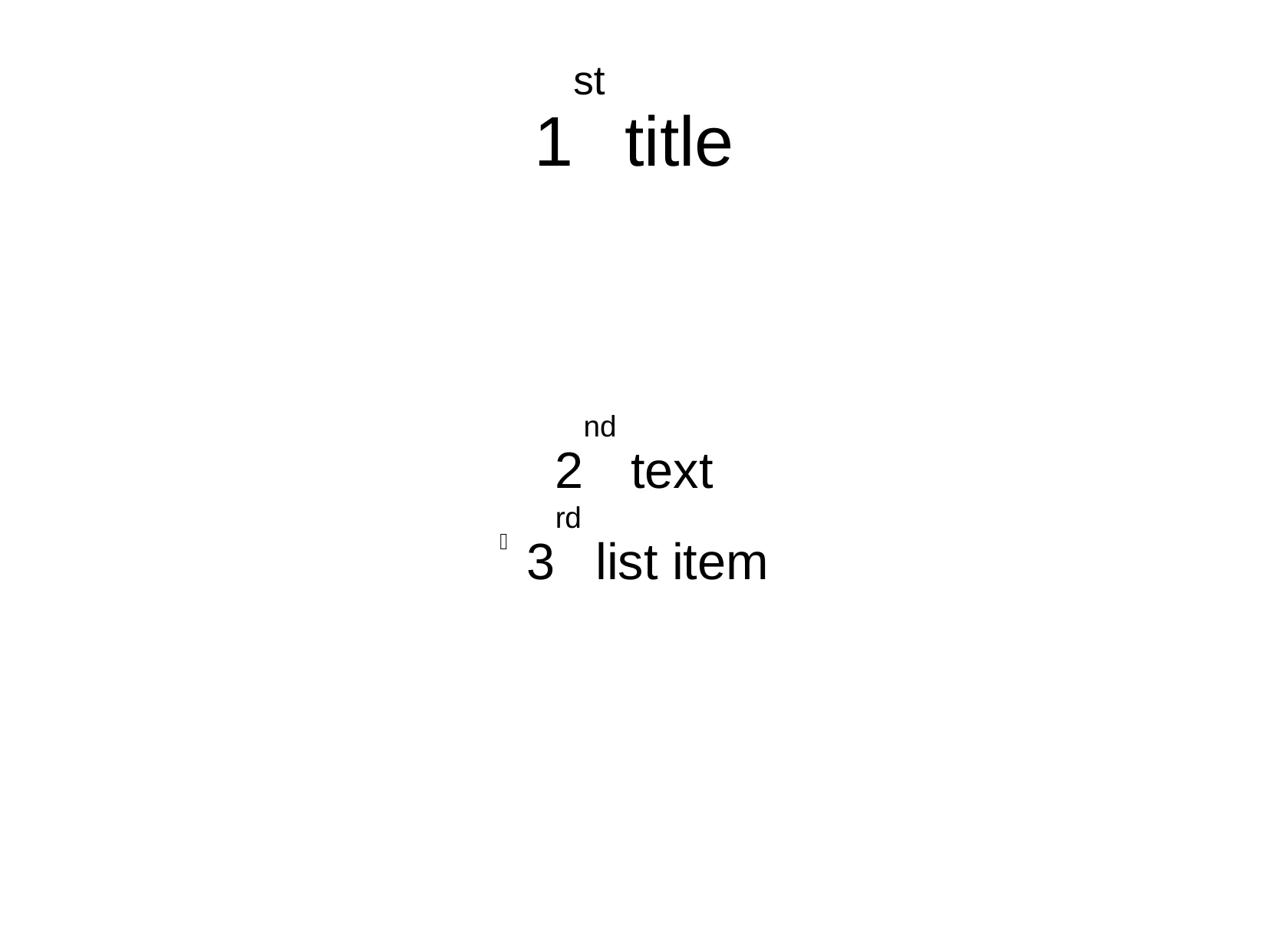

1st title
2nd text
3rd list item